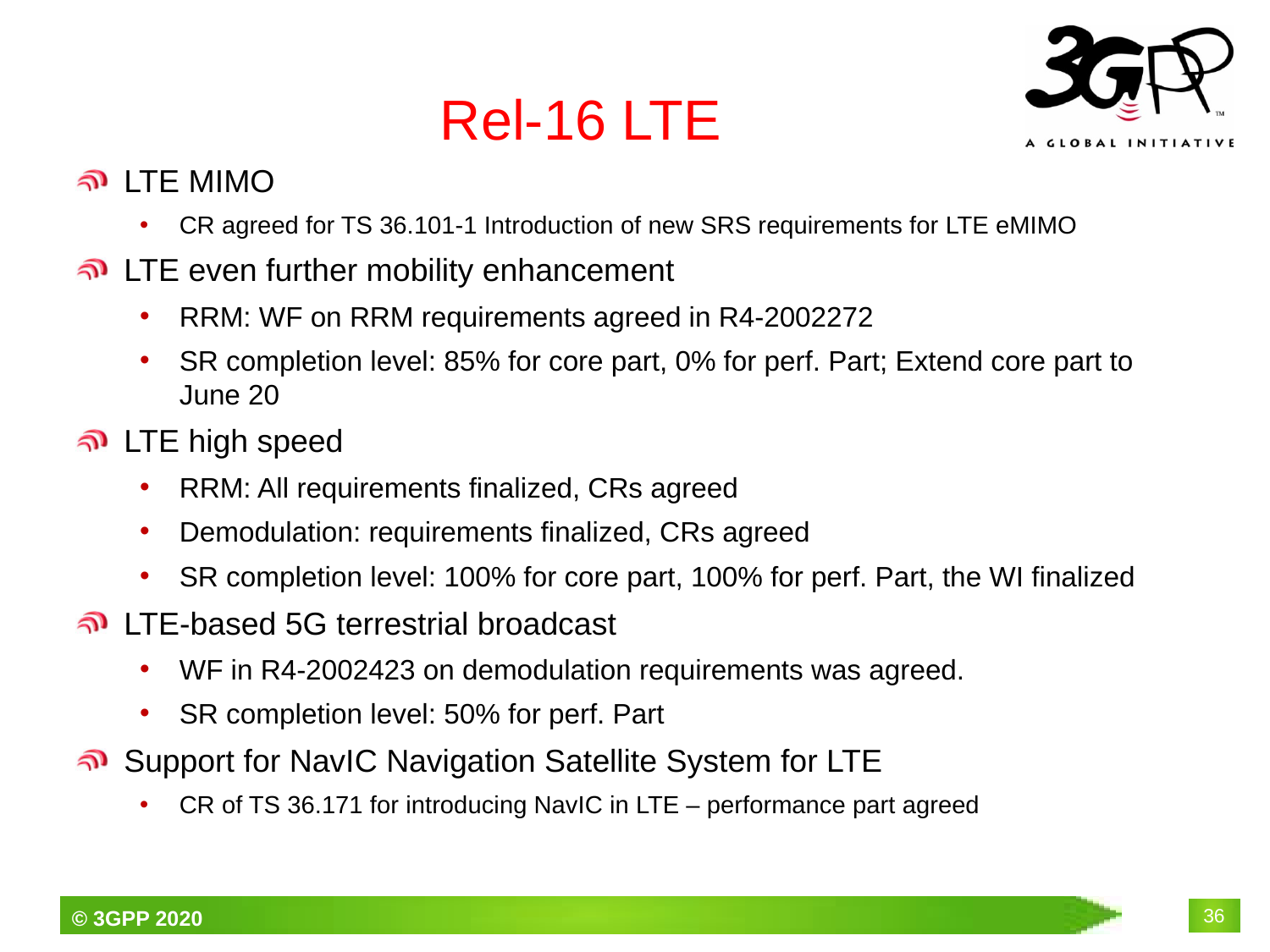

# Rel-16 LTE
LTE MIMO
CR agreed for TS 36.101-1 Introduction of new SRS requirements for LTE eMIMO
LTE even further mobility enhancement
RRM: WF on RRM requirements agreed in R4-2002272
SR completion level: 85% for core part, 0% for perf. Part; Extend core part to June 20
LTE high speed
RRM: All requirements finalized, CRs agreed
Demodulation: requirements finalized, CRs agreed
SR completion level: 100% for core part, 100% for perf. Part, the WI finalized
LTE-based 5G terrestrial broadcast
WF in R4-2002423 on demodulation requirements was agreed.
SR completion level: 50% for perf. Part
Support for NavIC Navigation Satellite System for LTE
CR of TS 36.171 for introducing NavIC in LTE – performance part agreed